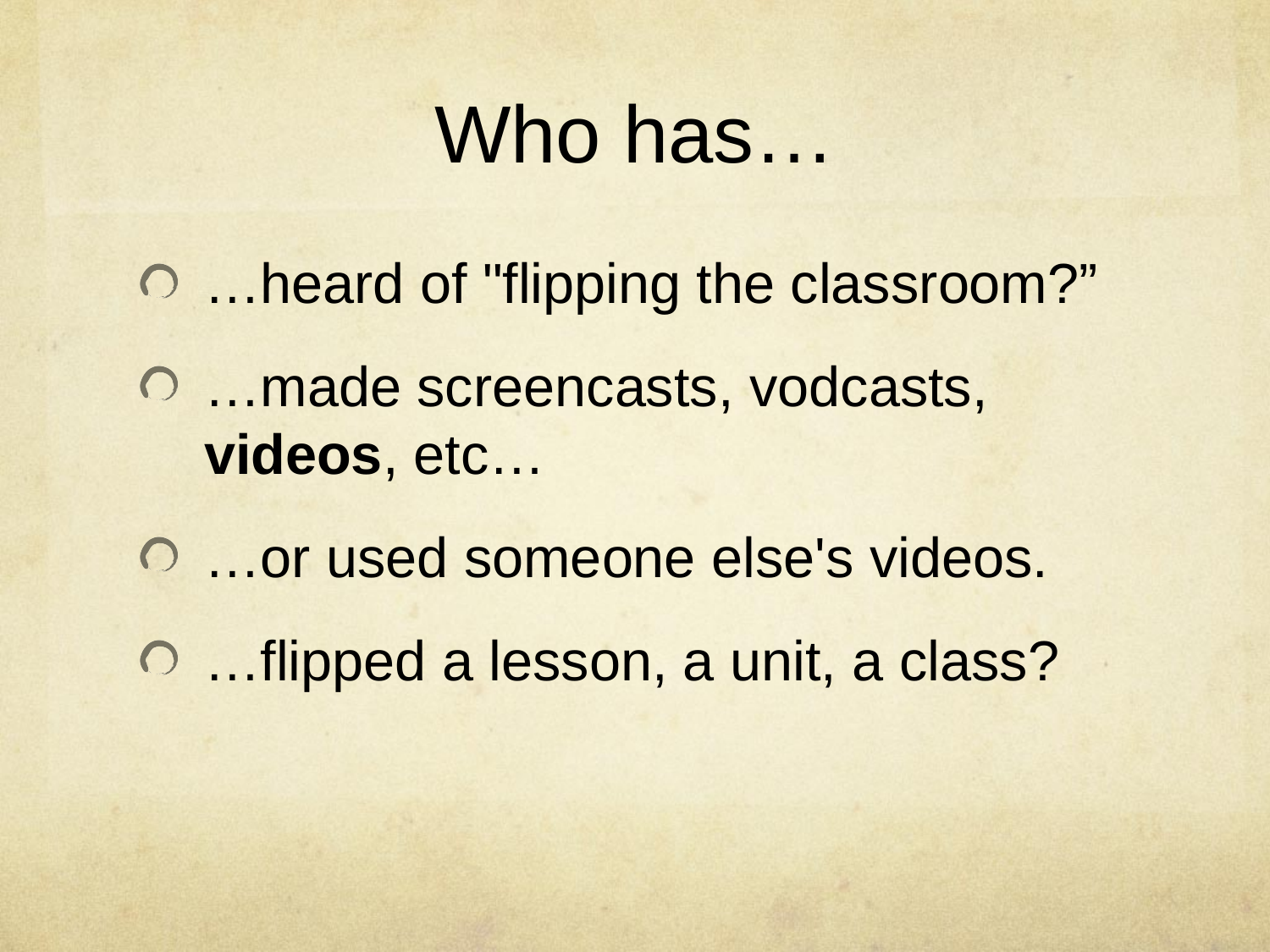

# Who has…
…heard of "flipping the classroom?”
…made screencasts, vodcasts, videos, etc…
…or used someone else's videos.
…flipped a lesson, a unit, a class?